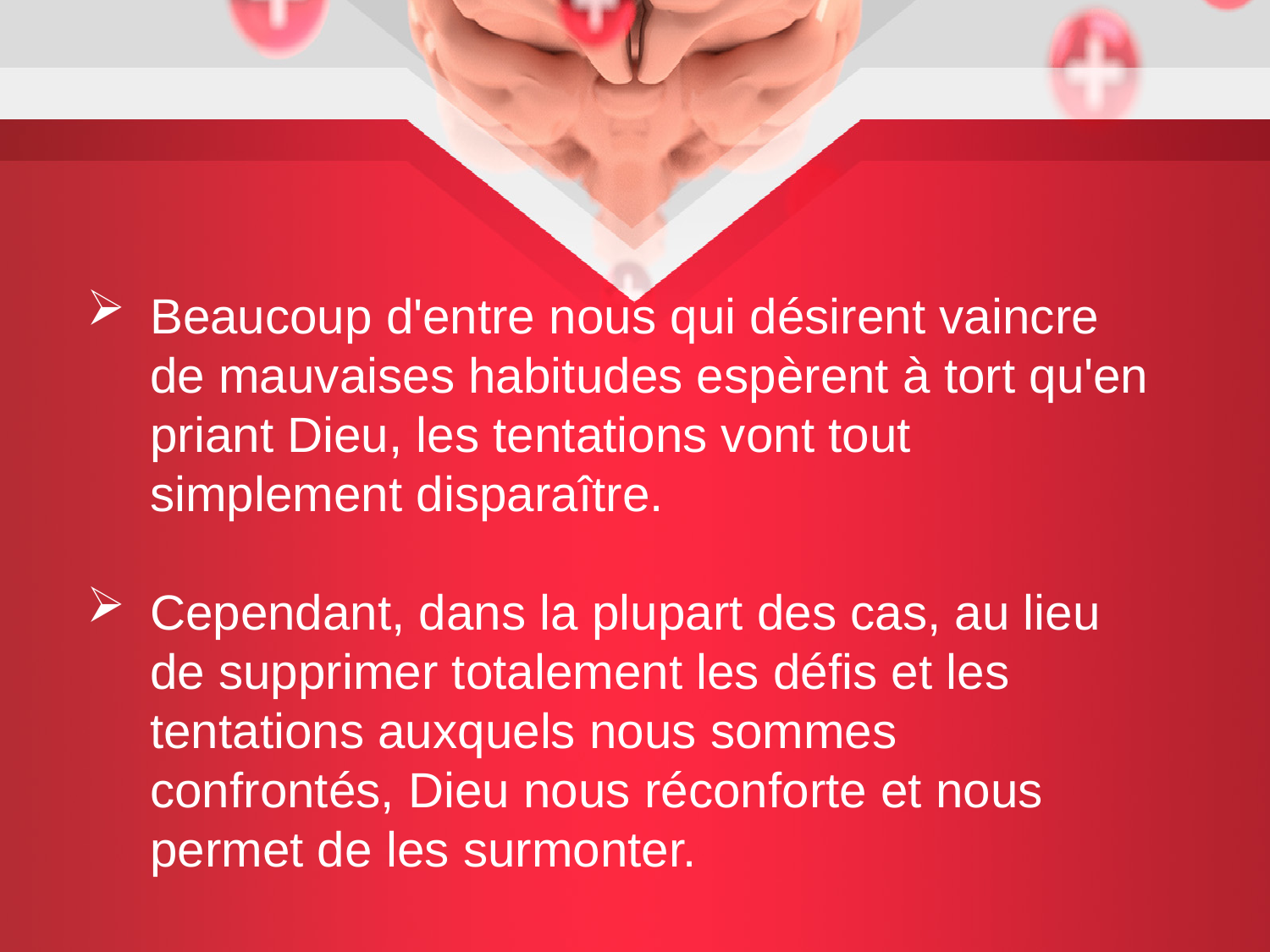

Beaucoup d'entre nous qui désirent vaincre de mauvaises habitudes espèrent à tort qu'en priant Dieu, les tentations vont tout simplement disparaître.

Cependant, dans la plupart des cas, au lieu de supprimer totalement les défis et les tentations auxquels nous sommes confrontés, Dieu nous réconforte et nous permet de les surmonter.